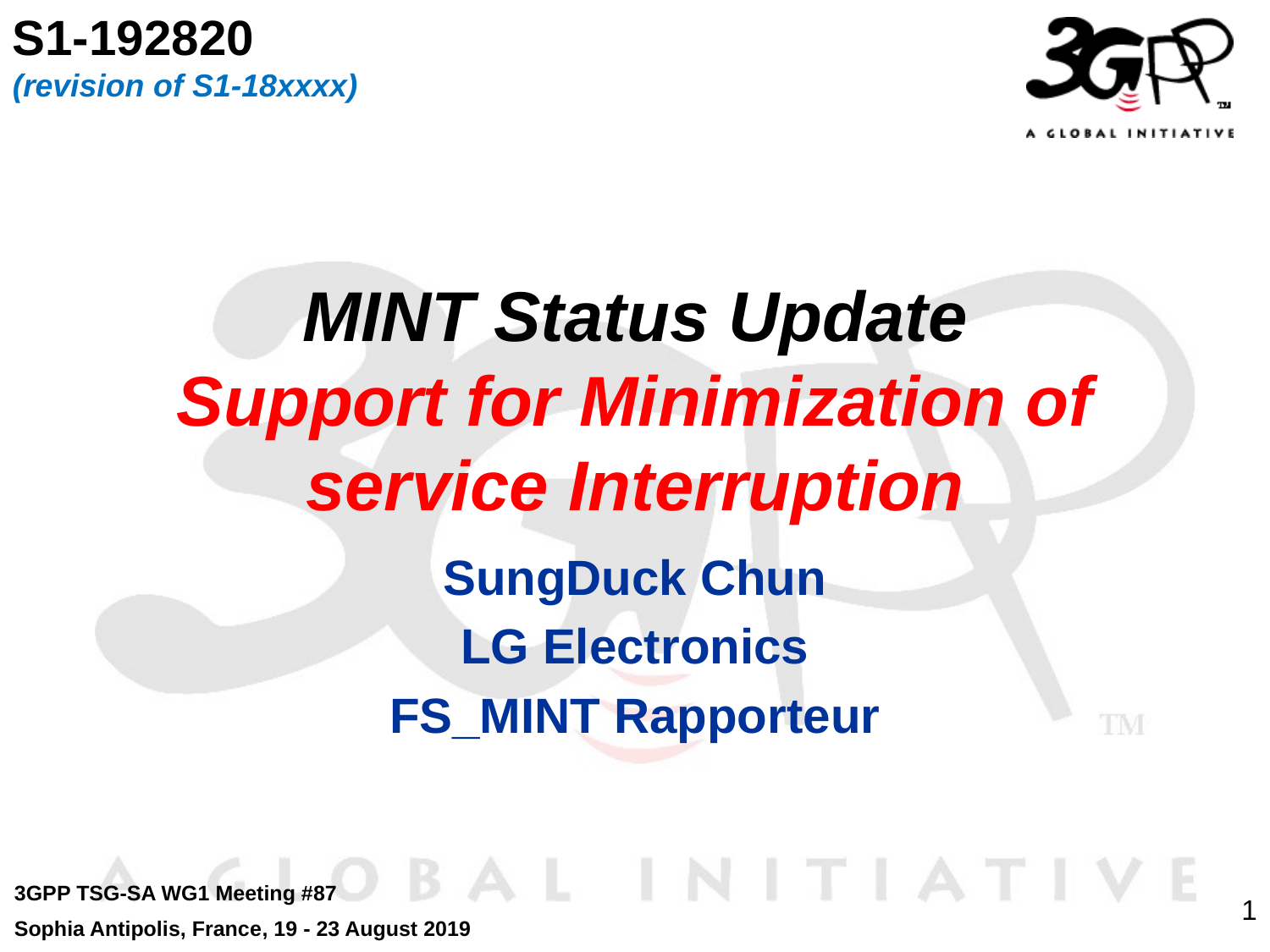

S1-192820
(revision of S1-18xxxx)
# MINT Status Update Support for Minimization of service Interruption
SungDuck Chun
LG Electronics
FS_MINT Rapporteur
3GPP TSG-SA WG1 Meeting #87
Sophia Antipolis, France, 19 - 23 August 2019
1